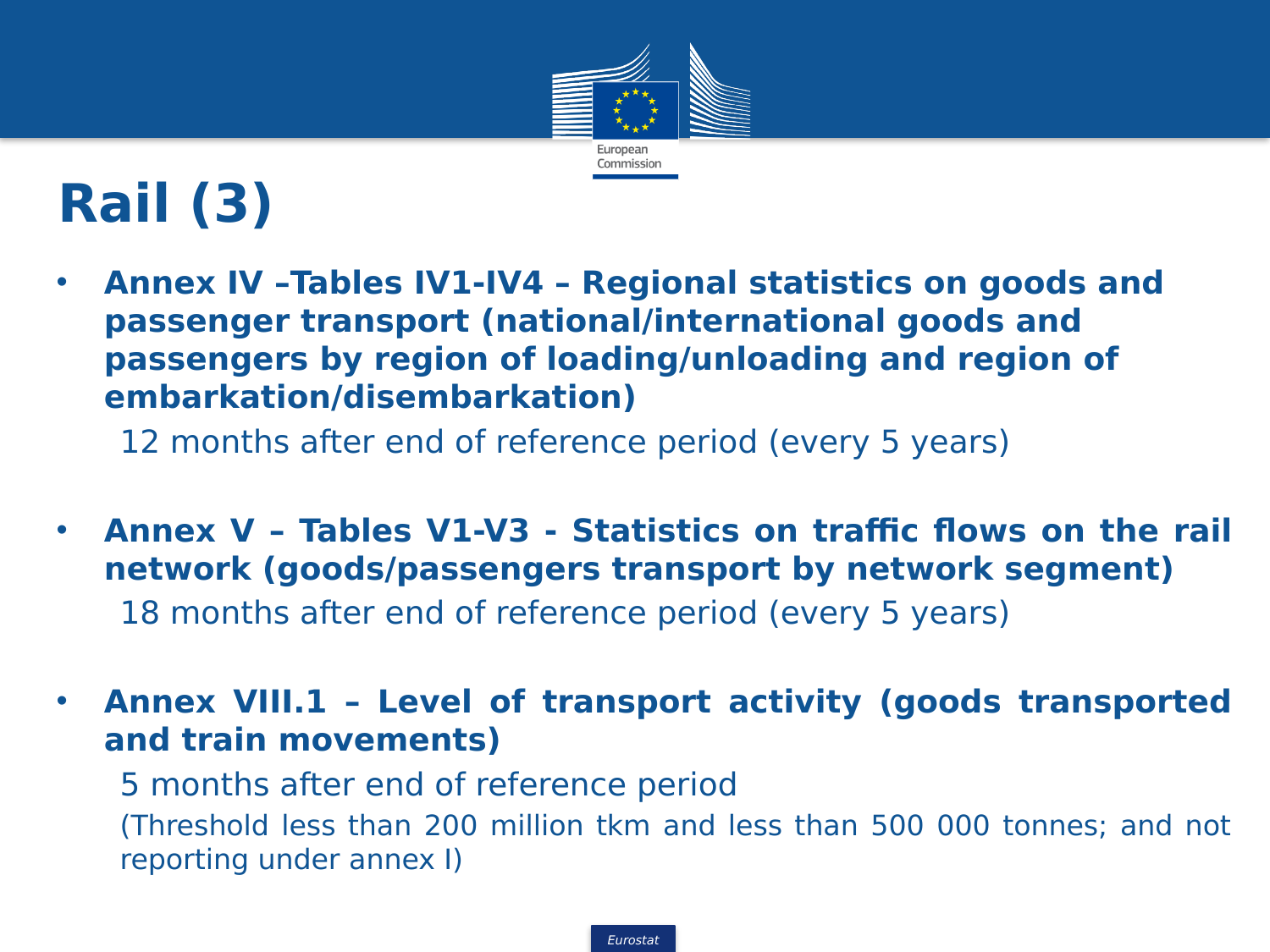

# Rail (3)
Annex IV –Tables IV1-IV4 – Regional statistics on goods and passenger transport (national/international goods and passengers by region of loading/unloading and region of embarkation/disembarkation)
12 months after end of reference period (every 5 years)

Annex V – Tables V1-V3 - Statistics on traffic flows on the rail network (goods/passengers transport by network segment)
18 months after end of reference period (every 5 years)

Annex VIII.1 – Level of transport activity (goods transported and train movements)
5 months after end of reference period
(Threshold less than 200 million tkm and less than 500 000 tonnes; and not reporting under annex I)